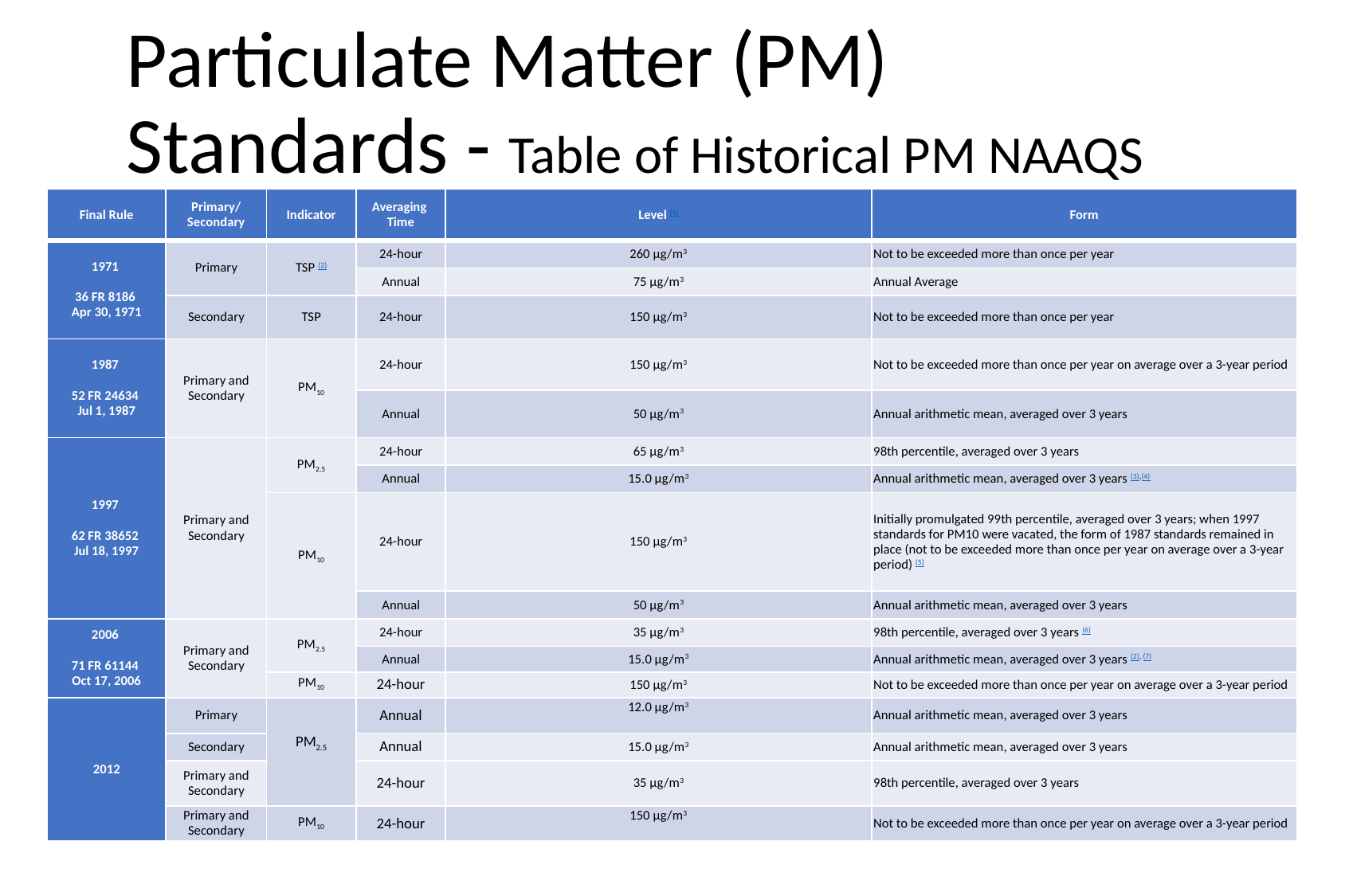

# Particulate Matter (PM) Standards - Table of Historical PM NAAQS
| Final Rule | Primary/ Secondary | Indicator | Averaging Time | Level (1) | Form |
| --- | --- | --- | --- | --- | --- |
| 1971 36 FR 8186 Apr 30, 1971 | Primary | TSP (2) | 24-hour | 260 µg/m3 | Not to be exceeded more than once per year |
|  |  |  | Annual | 75 µg/m3 | Annual Average |
|  | Secondary | TSP | 24-hour | 150 µg/m3 | Not to be exceeded more than once per year |
| 1987 52 FR 24634 Jul 1, 1987 | Primary and Secondary | PM10 | 24-hour | 150 µg/m3 | Not to be exceeded more than once per year on average over a 3-year period |
|  |  |  | Annual | 50 µg/m3 | Annual arithmetic mean, averaged over 3 years |
| 1997 62 FR 38652 Jul 18, 1997 | Primary and Secondary | PM2.5 | 24-hour | 65 µg/m3 | 98th percentile, averaged over 3 years |
|  |  |  | Annual | 15.0 µg/m3 | Annual arithmetic mean, averaged over 3 years (3),(4) |
|  |  | PM10 | 24-hour | 150 µg/m3 | Initially promulgated 99th percentile, averaged over 3 years; when 1997 standards for PM10 were vacated, the form of 1987 standards remained in place (not to be exceeded more than once per year on average over a 3-year period) (5) |
|  |  |  | Annual | 50 µg/m3 | Annual arithmetic mean, averaged over 3 years |
| 2006 71 FR 61144 Oct 17, 2006 | Primary and Secondary | PM2.5 | 24-hour | 35 µg/m3 | 98th percentile, averaged over 3 years (6) |
|  |  |  | Annual | 15.0 µg/m3 | Annual arithmetic mean, averaged over 3 years (2), (7) |
|  |  | PM10 | 24-hour | 150 µg/m3 | Not to be exceeded more than once per year on average over a 3-year period |
| 2012 | Primary | PM2.5 | Annual | 12.0 µg/m3 | Annual arithmetic mean, averaged over 3 years |
|  |  |  | Annual | 15.0 µg/m3 | Annual arithmetic mean, averaged over 3 years |
|  | Secondary |  |  |  |  |
|  | Primary and Secondary |  | 24-hour | 35 µg/m3 | 98th percentile, averaged over 3 years |
|  | Primary and Secondary | PM10 | 24-hour | 150 µg/m3 | Not to be exceeded more than once per year on average over a 3-year period |